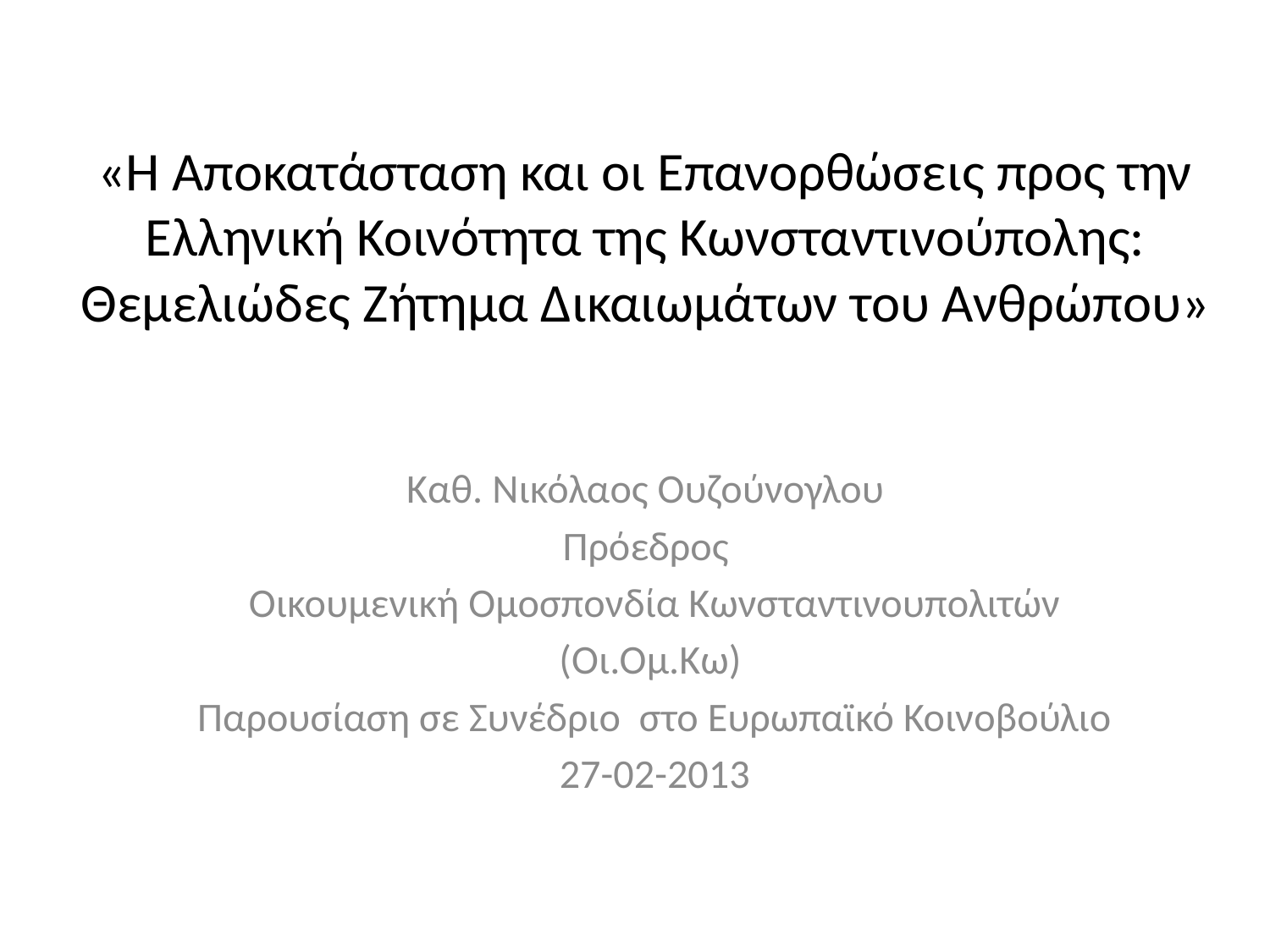

# «Η Αποκατάσταση και οι Επανορθώσεις προς την Ελληνική Κοινότητα της Κωνσταντινούπολης: Θεμελιώδες Ζήτημα Δικαιωμάτων του Ανθρώπου»
Καθ. Νικόλαος Ουζούνογλου
Πρόεδρος
Οικουμενική Ομοσπονδία Κωνσταντινουπολιτών
(Οι.Ομ.Κω)
Παρουσίαση σε Συνέδριο  στο Ευρωπαϊκό Κοινοβούλιο
27-02-2013